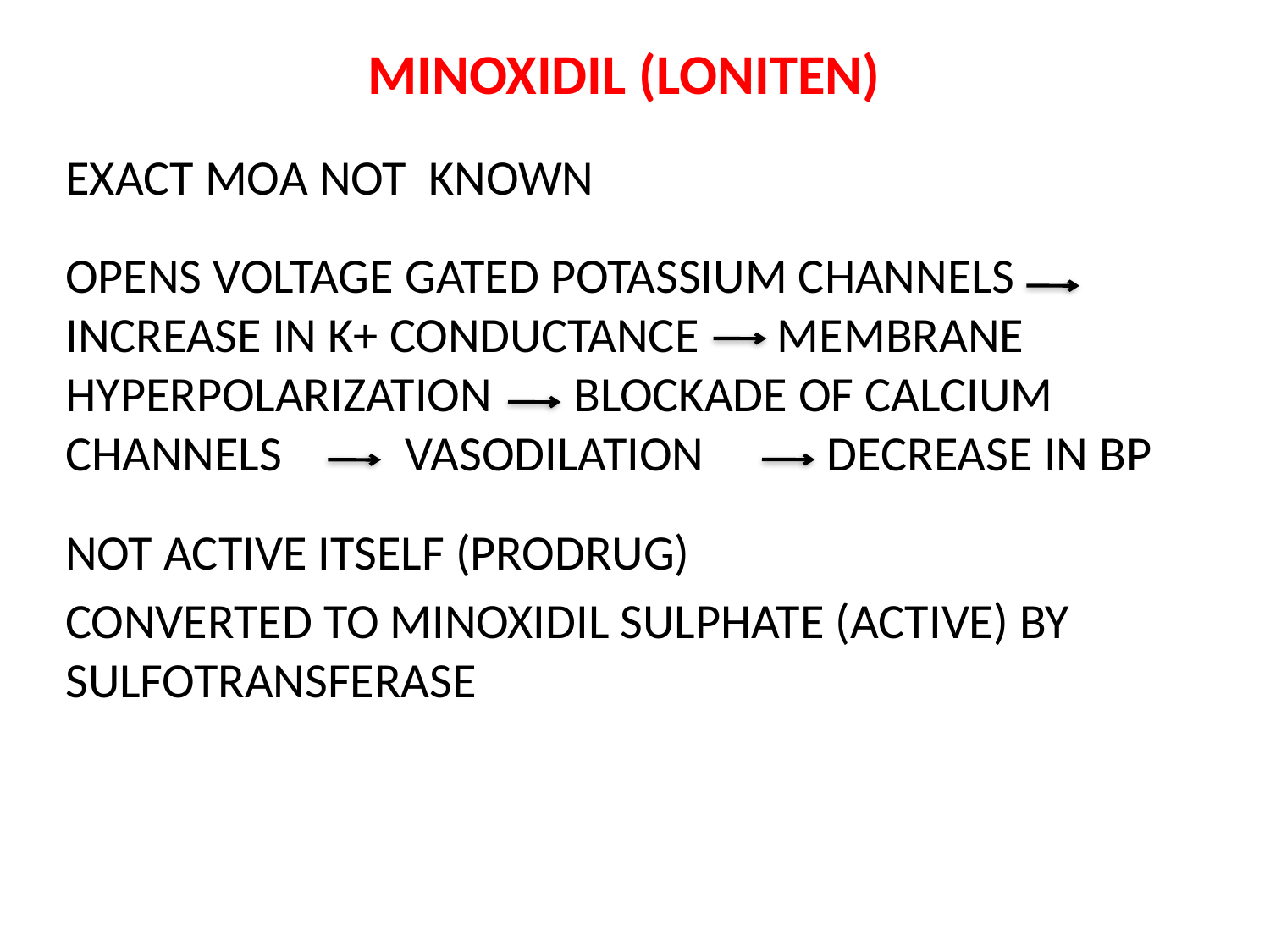

MINOXIDIL (LONITEN)

EXACT MOA NOT  KNOWN

OPENS VOLTAGE GATED POTASSIUM CHANNELS        INCREASE IN K+ CONDUCTANCE       MEMBRANE HYPERPOLARIZATION 	BLOCKADE OF CALCIUM CHANNELS           VASODILATION           DECREASE IN BP

NOT ACTIVE ITSELF (PRODRUG)
CONVERTED TO MINOXIDIL SULPHATE (ACTIVE) BY SULFOTRANSFERASE